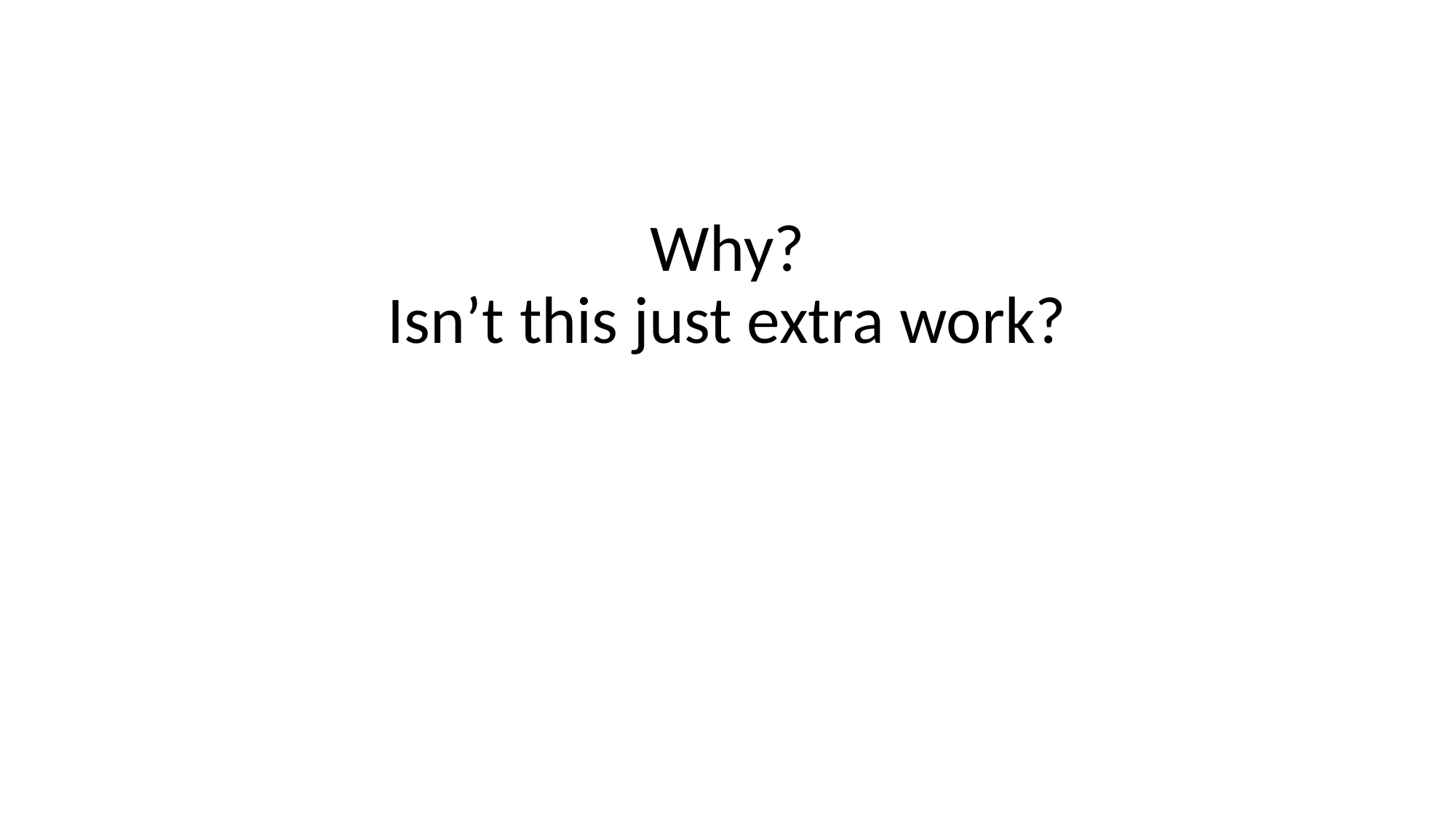

# Why? Isn’t this just extra work?